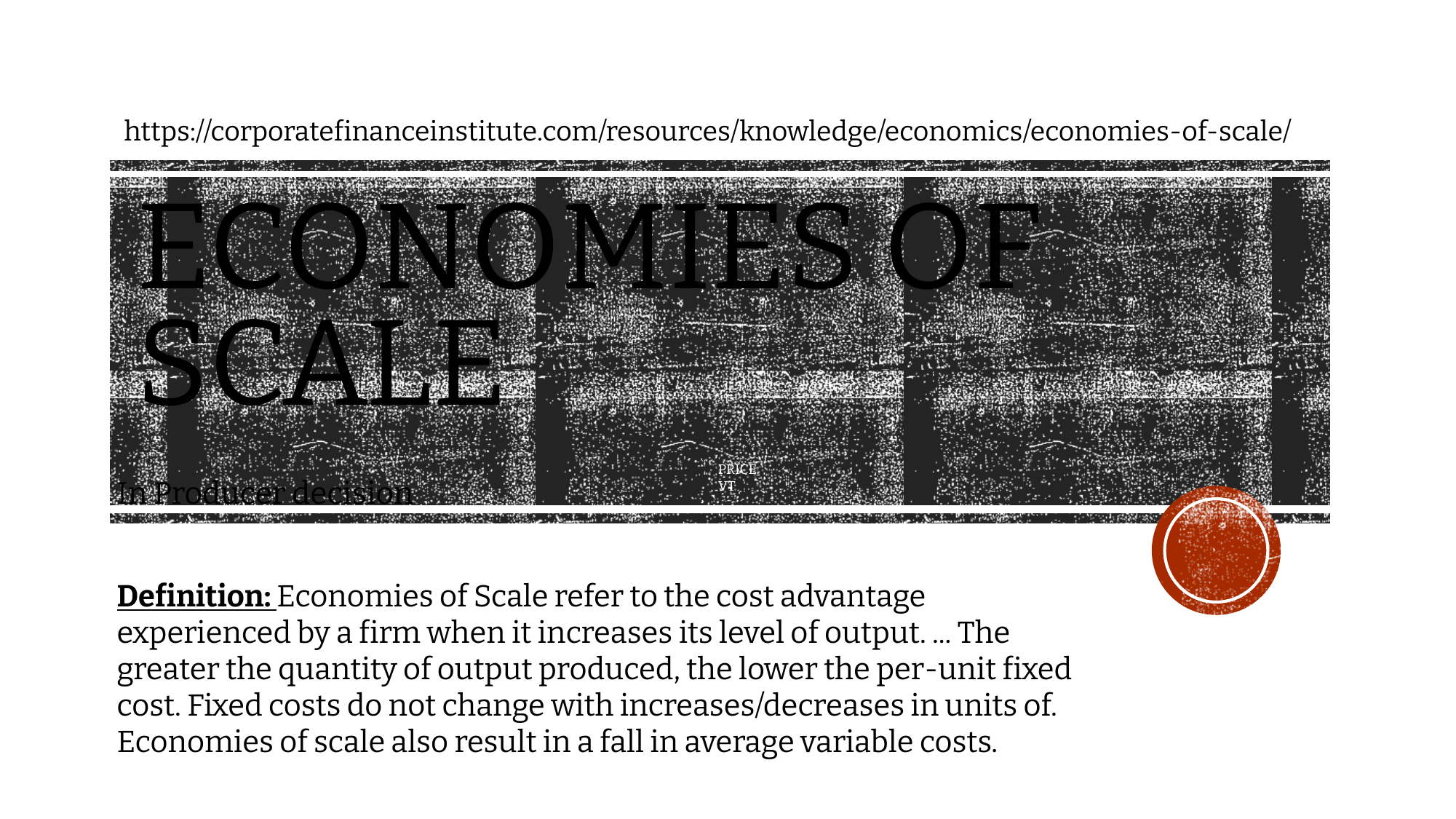

https://corporatefinanceinstitute.com/resources/knowledge/economics/economies-of-scale/
# Economies of scale
PRICE
VT
In Producer decision
Definition: Economies of Scale refer to the cost advantage experienced by a firm when it increases its level of output. ... The greater the quantity of output produced, the lower the per-unit fixed cost. Fixed costs do not change with increases/decreases in units of. Economies of scale also result in a fall in average variable costs.
Quantity
K. Shells